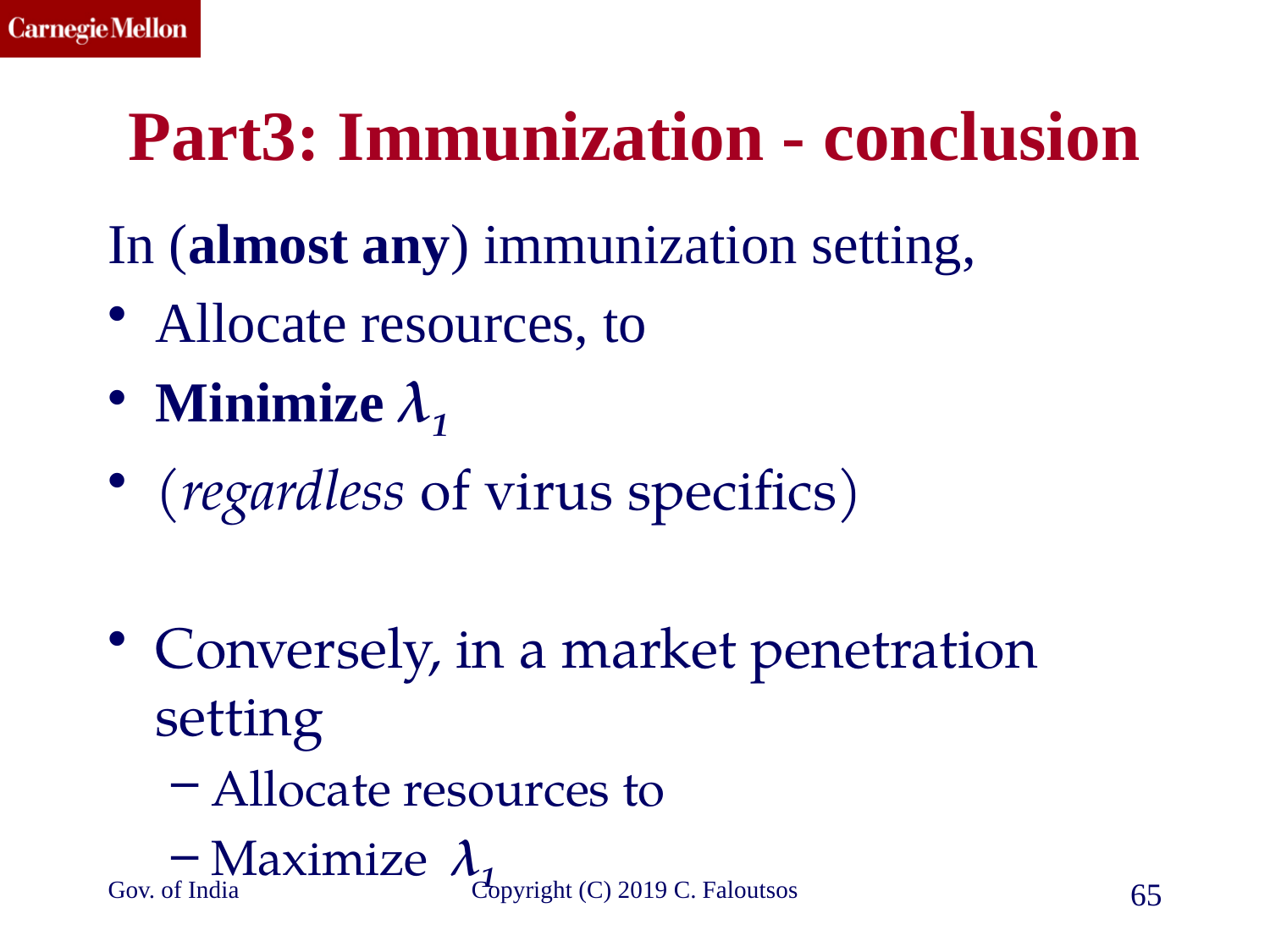

# Part3: Immunization - conclusion
In (almost any) immunization setting,
Allocate resources, to
Minimize λ1
(regardless of virus specifics)

Conversely, in a market penetration setting
Allocate resources to
Maximize  λ1
Gov. of India
Copyright (C) 2019 C. Faloutsos
65